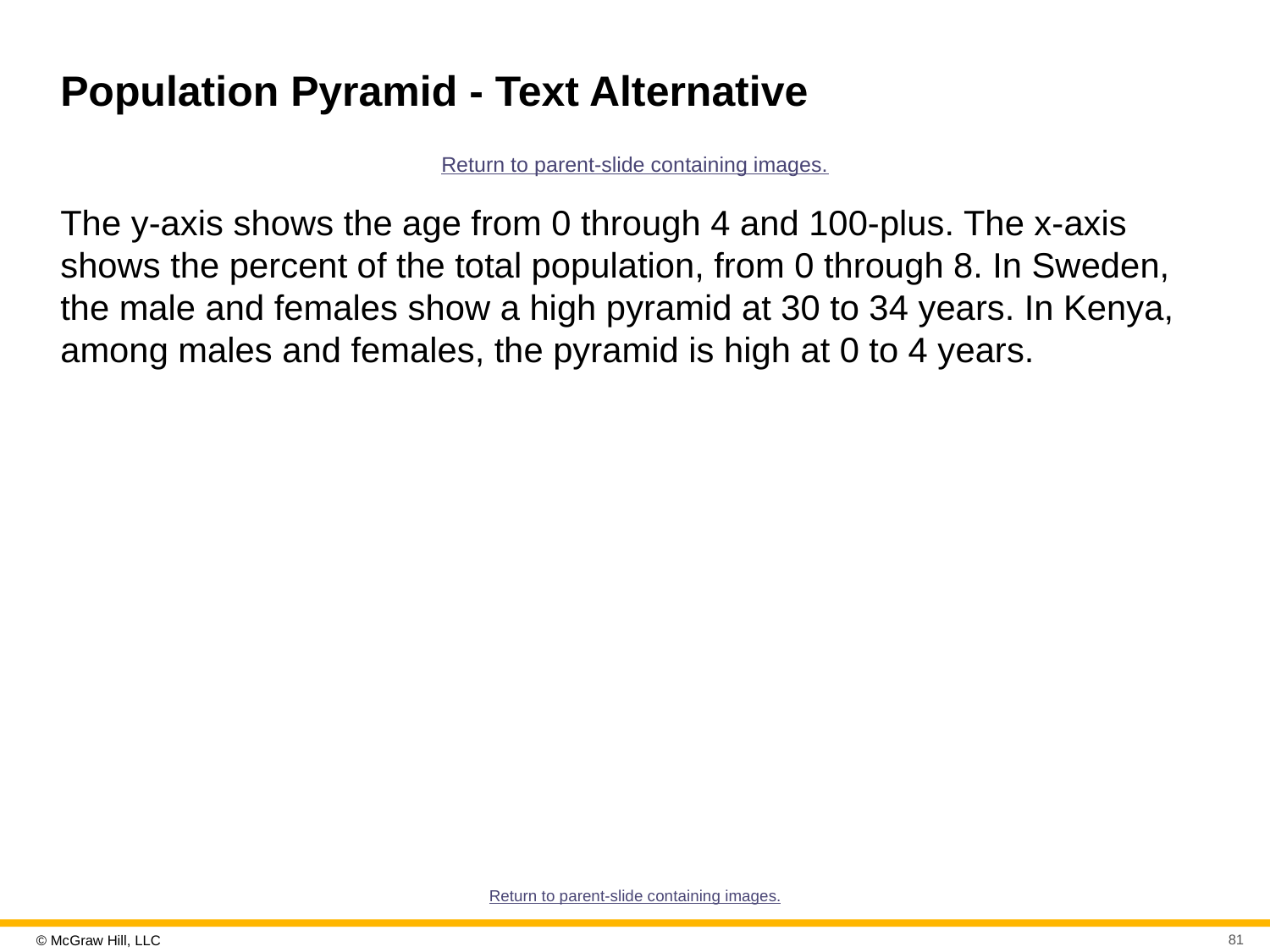

# Population Pyramid - Text Alternative
Return to parent-slide containing images.
The y-axis shows the age from 0 through 4 and 100-plus. The x-axis shows the percent of the total population, from 0 through 8. In Sweden, the male and females show a high pyramid at 30 to 34 years. In Kenya, among males and females, the pyramid is high at 0 to 4 years.
Return to parent-slide containing images.
81